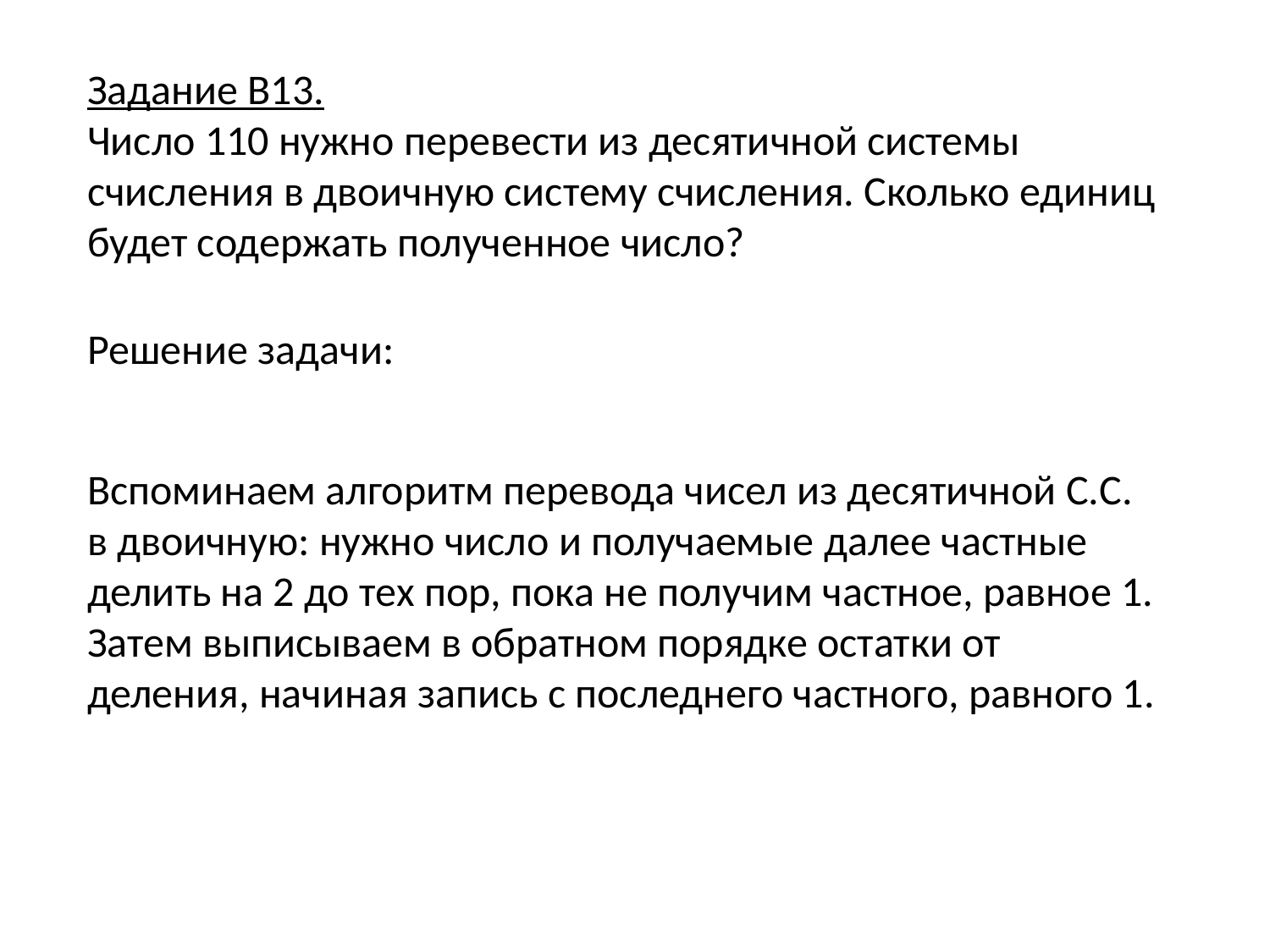

Задание В13.
Число 110 нужно перевести из десятичной системы счисления в двоичную систему счисления. Сколько единиц будет содержать полученное число?
Решение задачи:
Вспоминаем алгоритм перевода чисел из десятичной С.С. в двоичную: нужно число и получаемые далее частные делить на 2 до тех пор, пока не получим частное, равное 1. Затем выписываем в обратном порядке остатки от деления, начиная запись с последнего частного, равного 1.